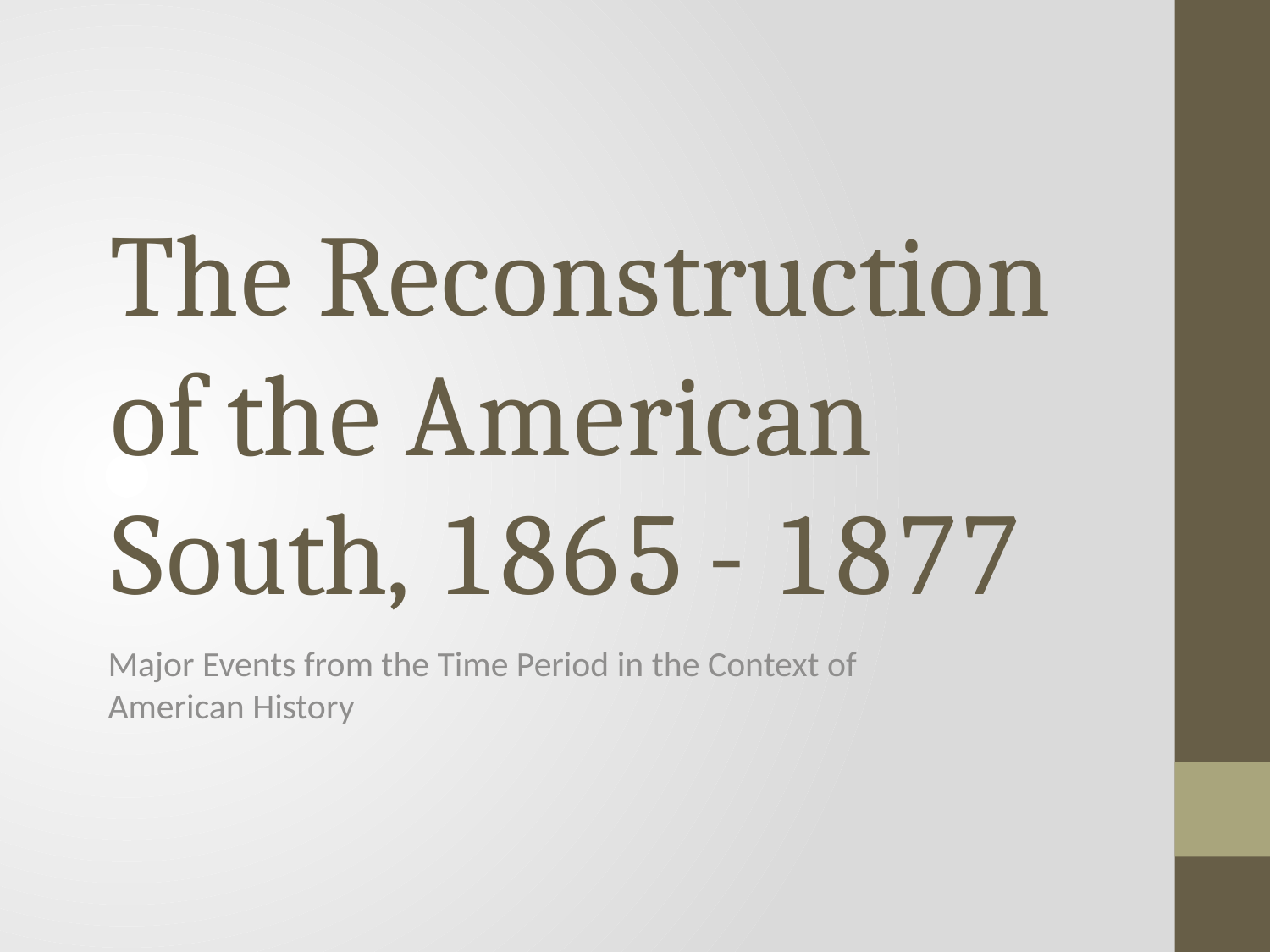

# The Reconstruction of the American South, 1865 - 1877
Major Events from the Time Period in the Context of American History